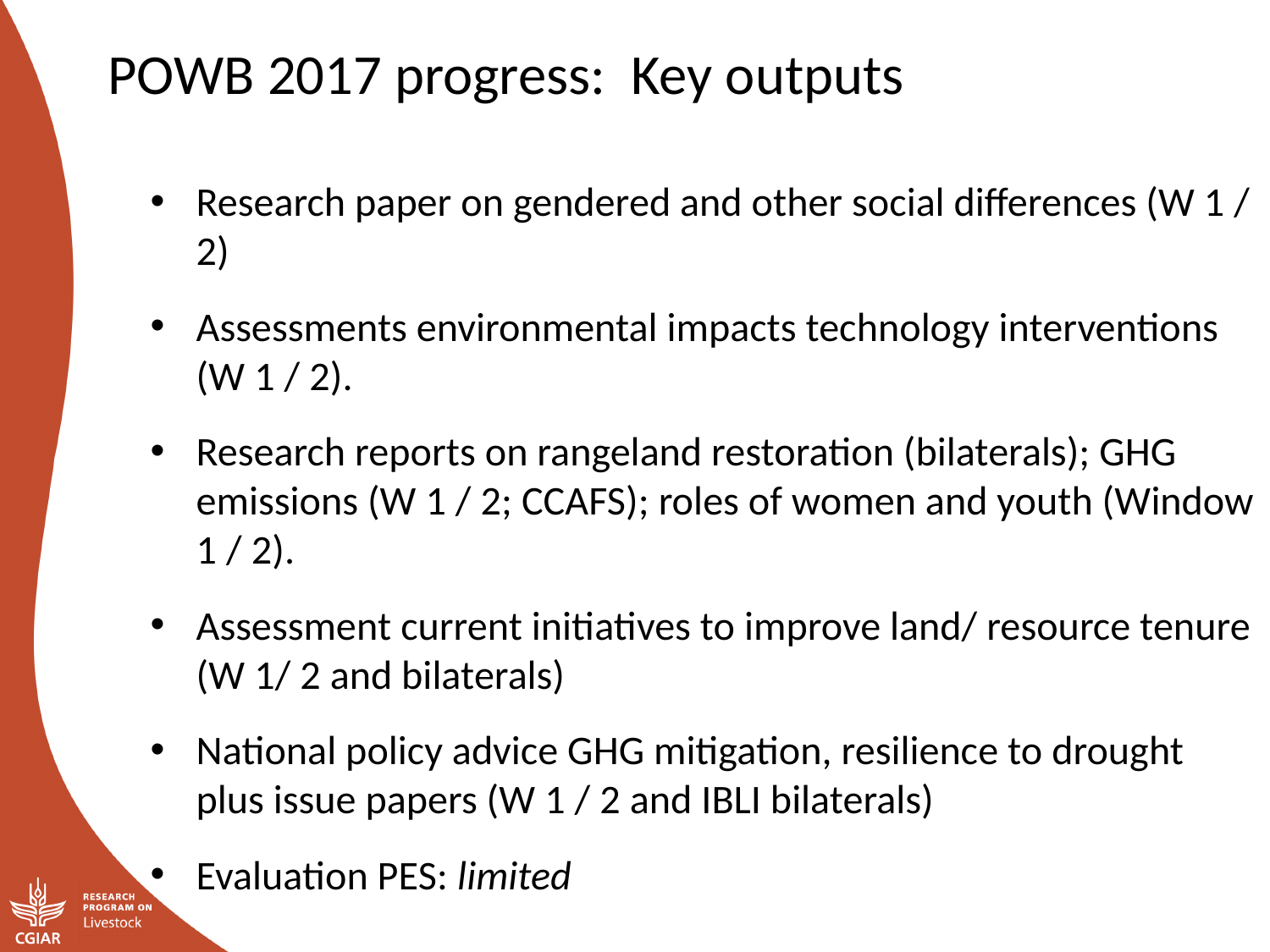

POWB 2017 progress:  Key outputs
Research paper on gendered and other social differences (W 1 / 2)
Assessments environmental impacts technology interventions (W 1 / 2).
Research reports on rangeland restoration (bilaterals); GHG emissions (W 1 / 2; CCAFS); roles of women and youth (Window 1 / 2).
Assessment current initiatives to improve land/ resource tenure (W 1/ 2 and bilaterals)
National policy advice GHG mitigation, resilience to drought plus issue papers (W 1 / 2 and IBLI bilaterals)
Evaluation PES: limited